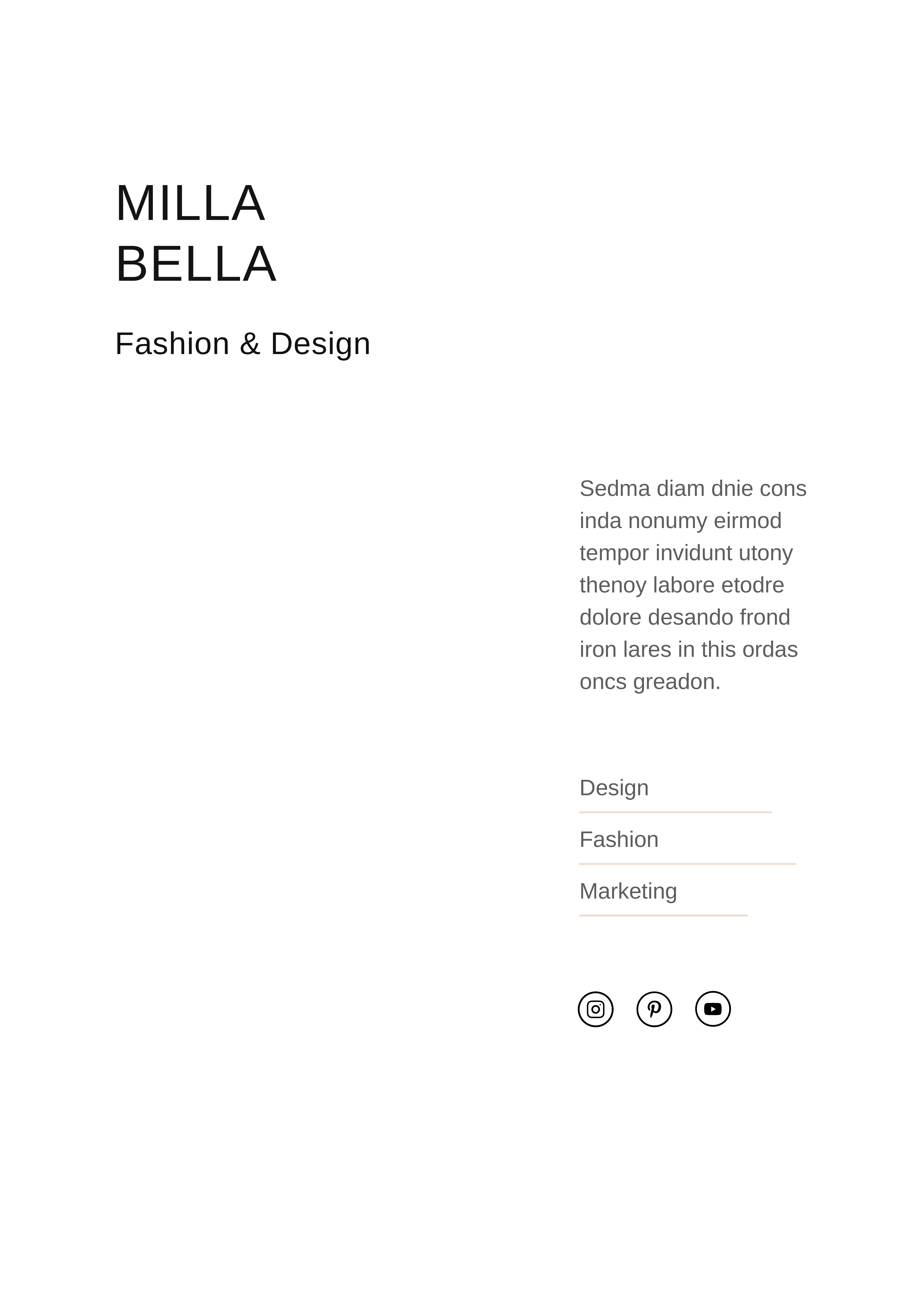

MILLA BELLA
Fashion & Design

Sedma diam dnie cons inda nonumy eirmod tempor invidunt utony thenoy labore etodre dolore desando frond iron lares in this ordas oncs greadon.
Design

Fashion

Marketing